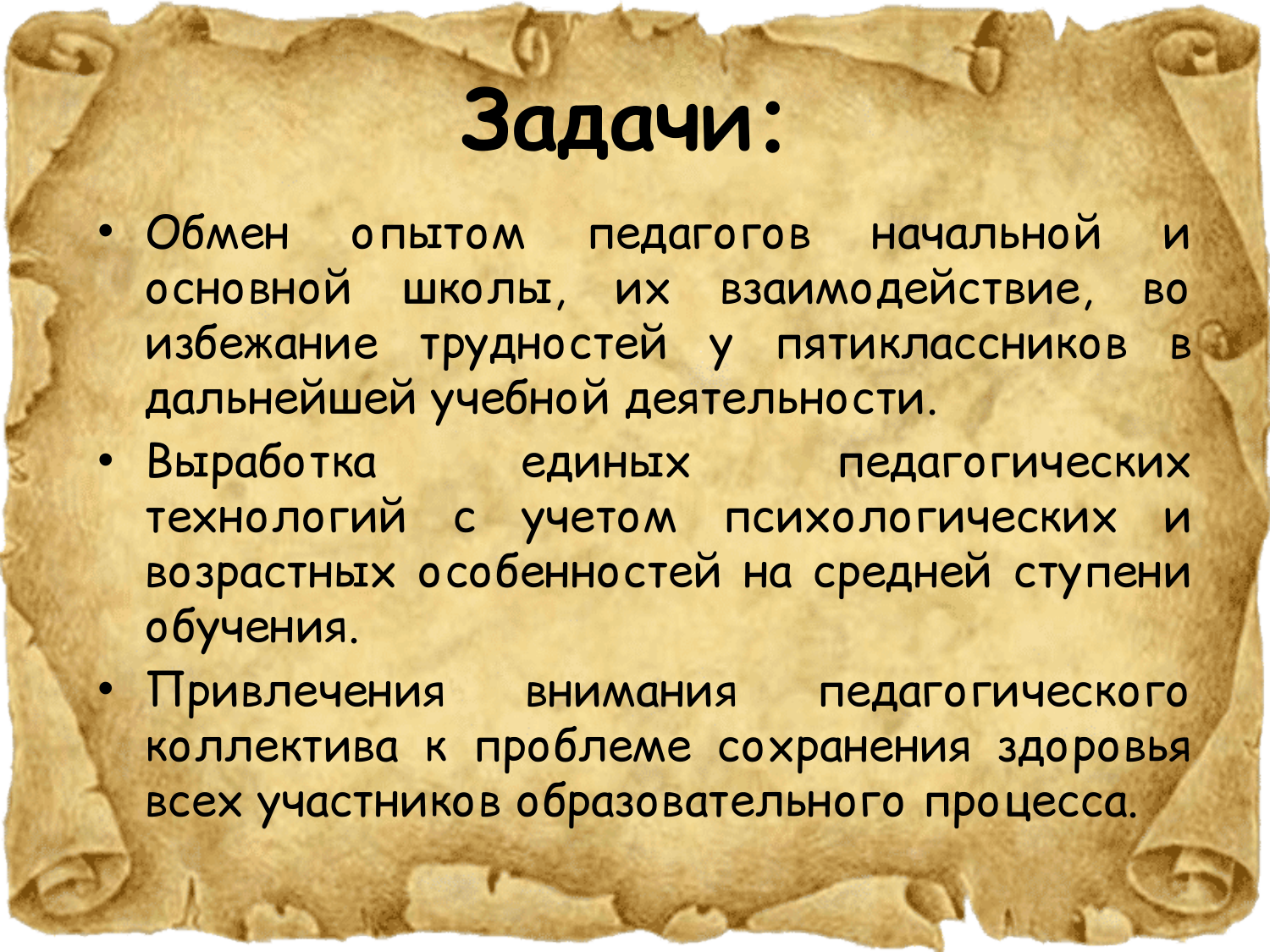

# Задачи:
Обмен опытом педагогов начальной и основной школы, их взаимодействие, во избежание трудностей у пятиклассников в дальнейшей учебной деятельности.
Выработка единых педагогических технологий с учетом психологических и возрастных особенностей на средней ступени обучения.
Привлечения внимания педагогического коллектива к проблеме сохранения здоровья всех участников образовательного процесса.